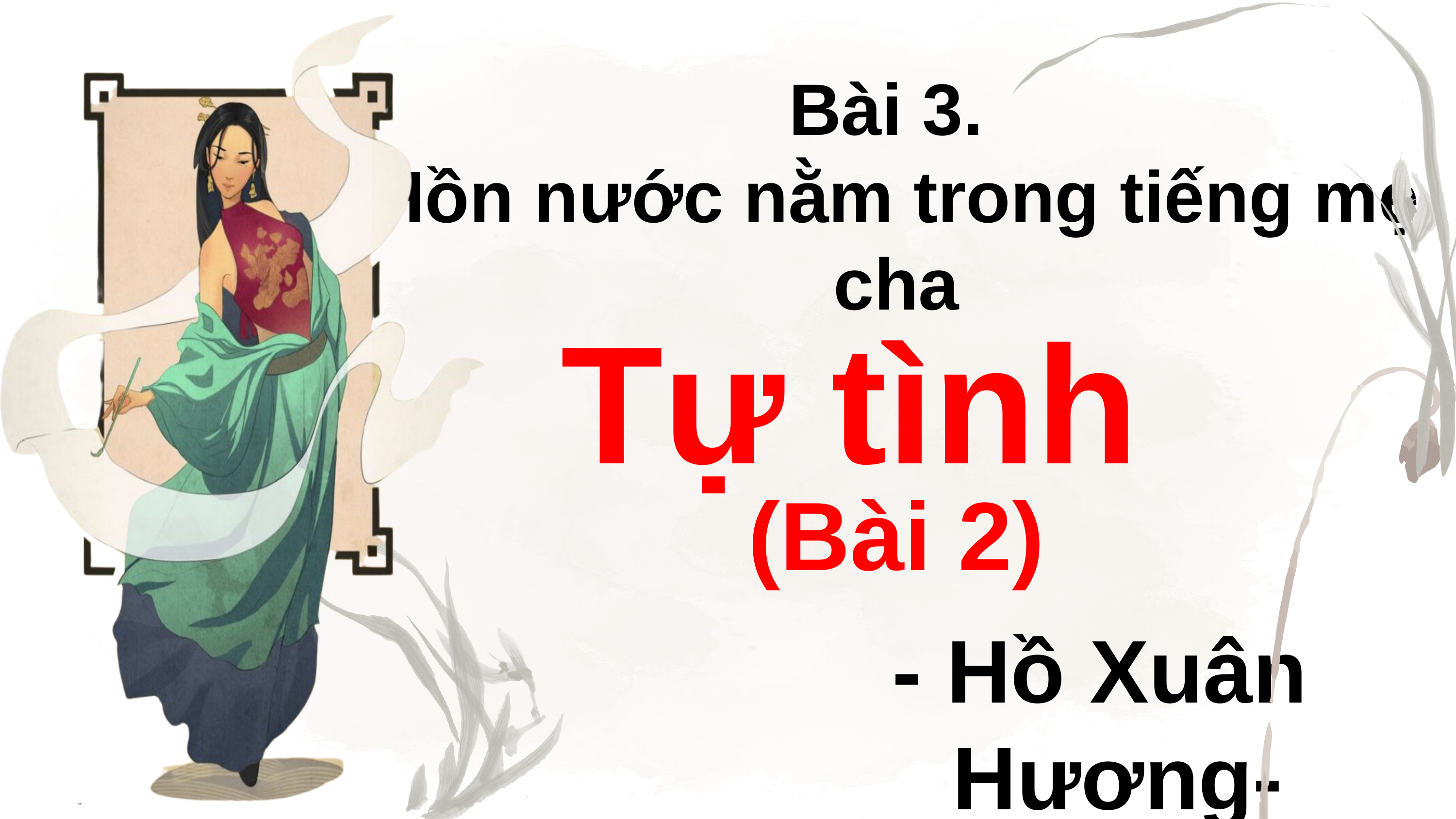

Bài 3.
Hồn nước nằm trong tiếng mẹ cha
Tự tình
(Bài 2)

- Hồ Xuân Hương-